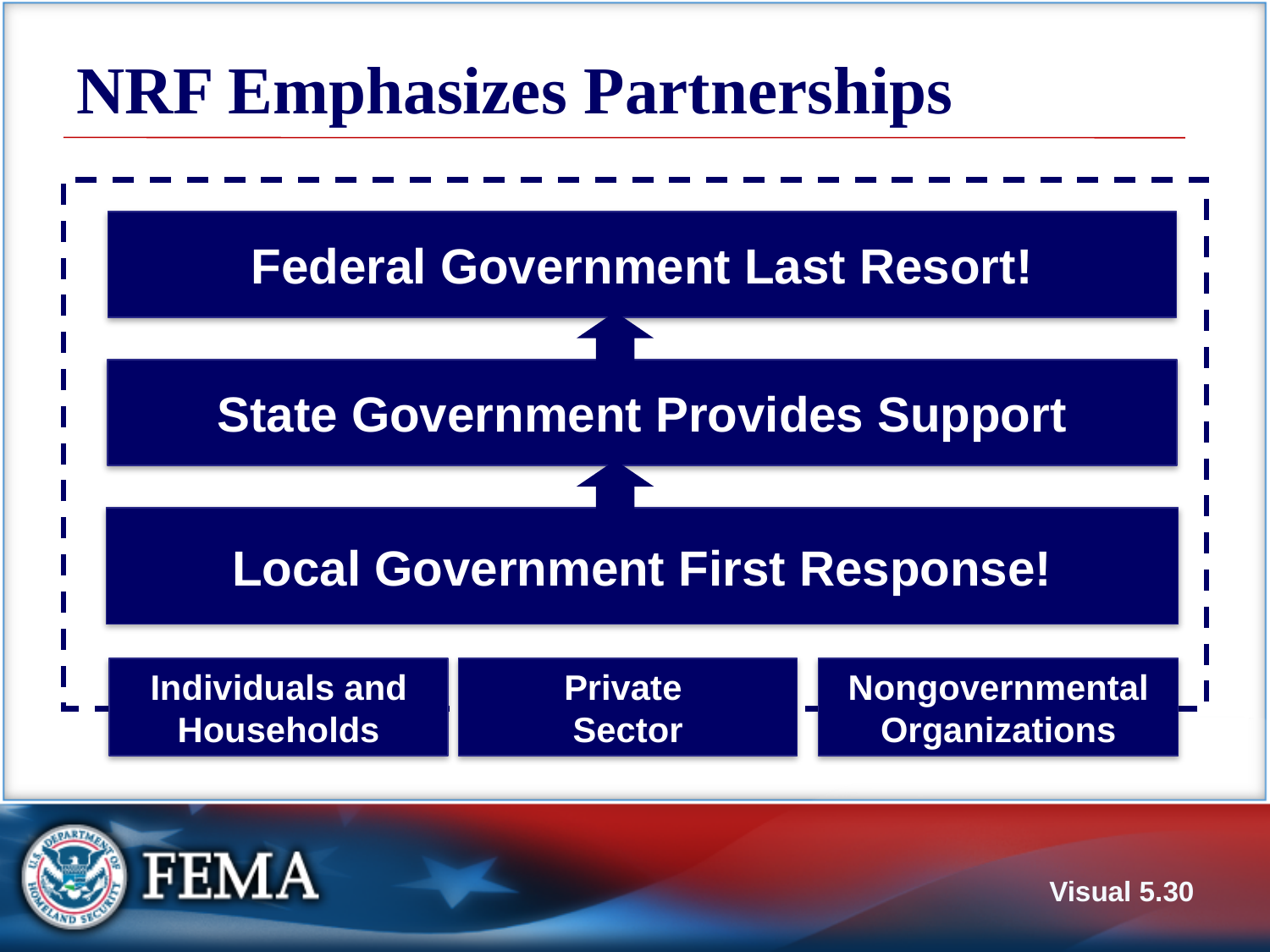

# NRF Emphasizes Partnerships
Federal Government Last Resort!
State Government Provides Support
Local Government First Response!
Individuals and Households
Private Sector
Nongovernmental Organizations

Federal Government Last Resort!

State Government Provides Support

Local Government First Response!
Individuals and Households
Private
Sector
Nongovernmental Organizations
Visual 5.30